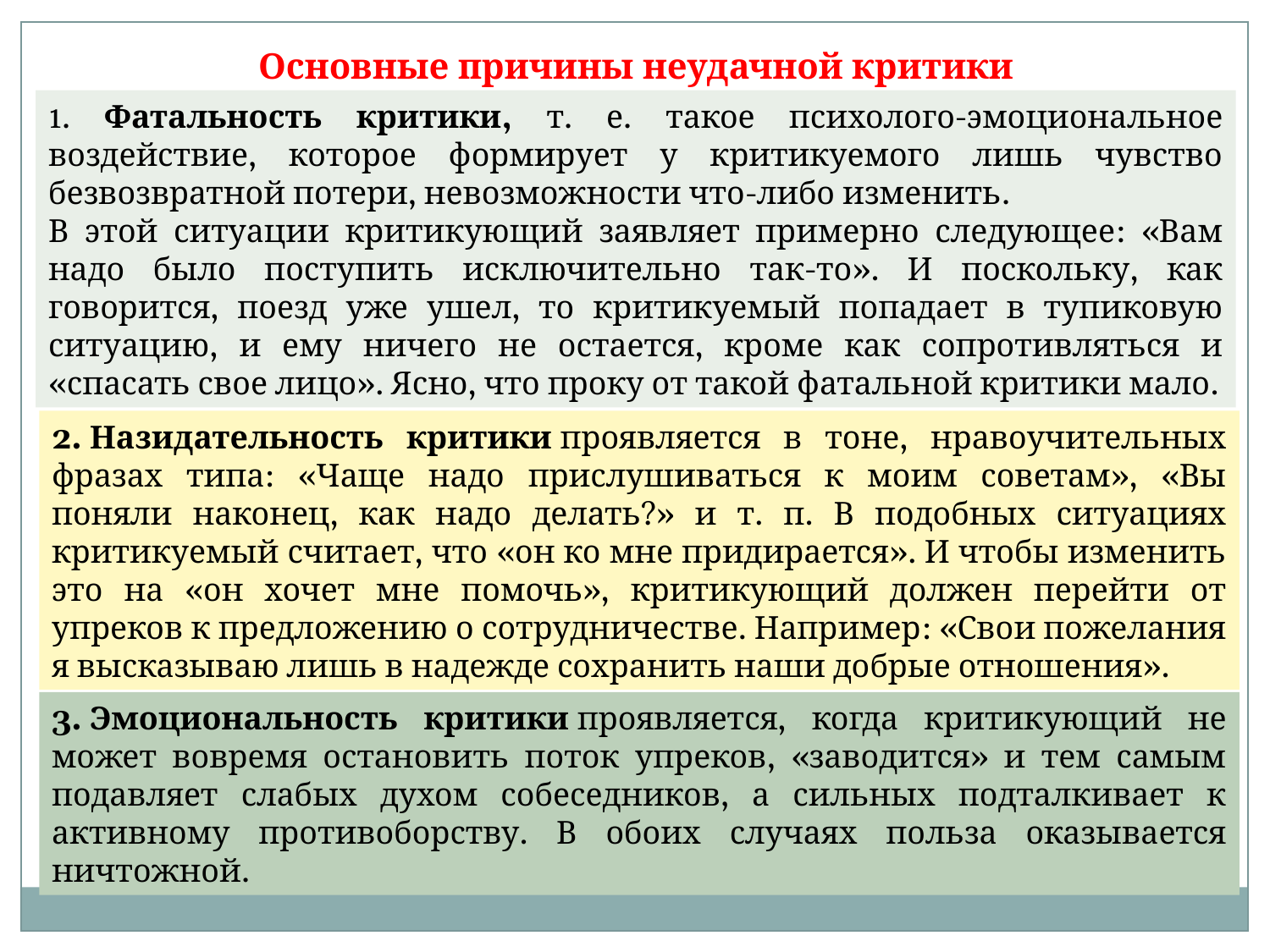

Основные причины неудачной критики
1. Фатальность критики, т. е. такое психолого-эмоциональное воздействие, которое формирует у критикуемого лишь чувство безвозвратной потери, невозможности что-либо изменить.
В этой ситуации критикующий заявляет примерно следующее: «Вам надо было поступить исключительно так-то». И поскольку, как говорится, поезд уже ушел, то критикуемый попадает в тупиковую ситуацию, и ему ничего не остается, кроме как сопротивляться и «спасать свое лицо». Ясно, что проку от такой фатальной критики мало.
2. Назидательность критики проявляется в тоне, нравоучительных фразах типа: «Чаще надо прислушиваться к моим советам», «Вы поняли наконец, как надо делать?» и т. п. В подобных ситуациях критикуемый считает, что «он ко мне придирается». И чтобы изменить это на «он хочет мне помочь», критикующий должен перейти от упреков к предложению о сотрудничестве. Например: «Свои пожелания я высказываю лишь в надежде сохранить наши добрые отношения».
3. Эмоциональность критики проявляется, когда критикующий не может вовремя остановить поток упреков, «заводится» и тем самым подавляет слабых духом собеседников, а сильных подталкивает к активному противоборству. В обоих случаях польза оказывается ничтожной.